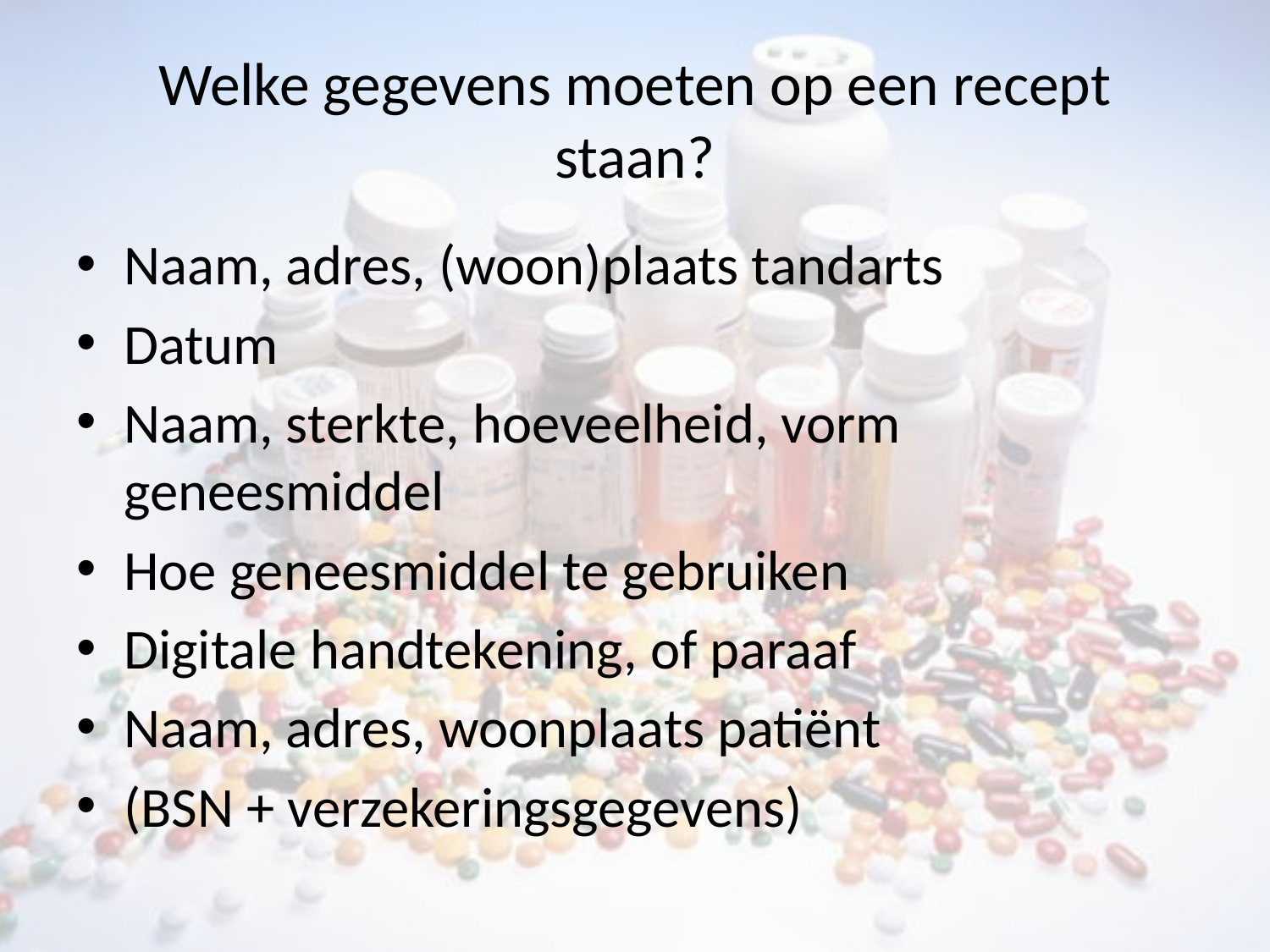

# Welke gegevens moeten op een recept staan?
Naam, adres, (woon)plaats tandarts
Datum
Naam, sterkte, hoeveelheid, vorm geneesmiddel
Hoe geneesmiddel te gebruiken
Digitale handtekening, of paraaf
Naam, adres, woonplaats patiënt
(BSN + verzekeringsgegevens)